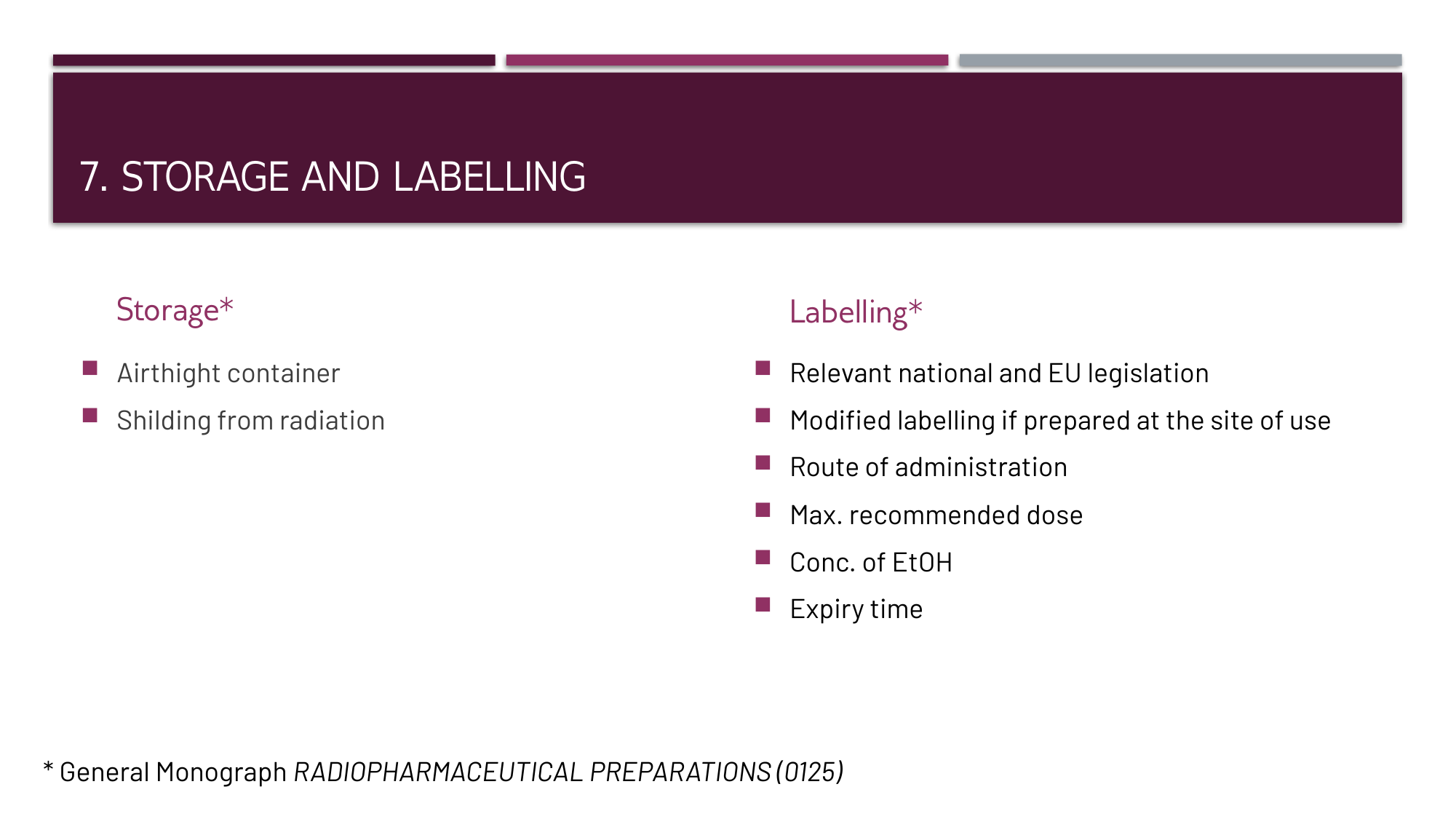

# 7. storage and labelling
Storage*
Labelling*
Airthight container
Shilding from radiation

Relevant national and EU legislation
Modified labelling if prepared at the site of use
Route of administration
Max. recommended dose
Conc. of EtOH
Expiry time
* General Monograph RADIOPHARMACEUTICAL PREPARATIONS (0125)